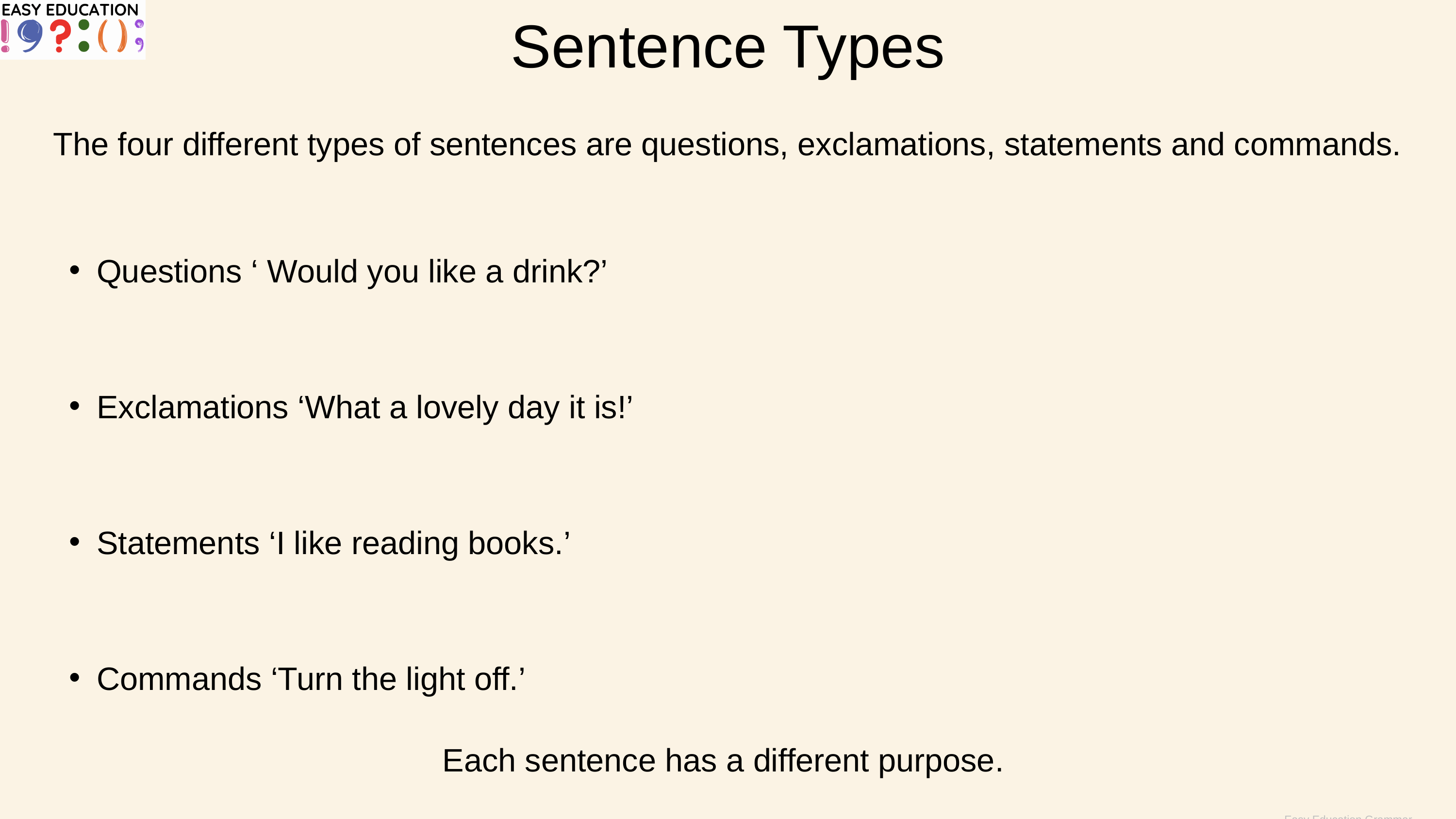

Sentence Types
The four different types of sentences are questions, exclamations, statements and commands.
Questions ‘ Would you like a drink?’

Exclamations ‘What a lovely day it is!’

Statements ‘I like reading books.’

Commands ‘Turn the light off.’
Each sentence has a different purpose.